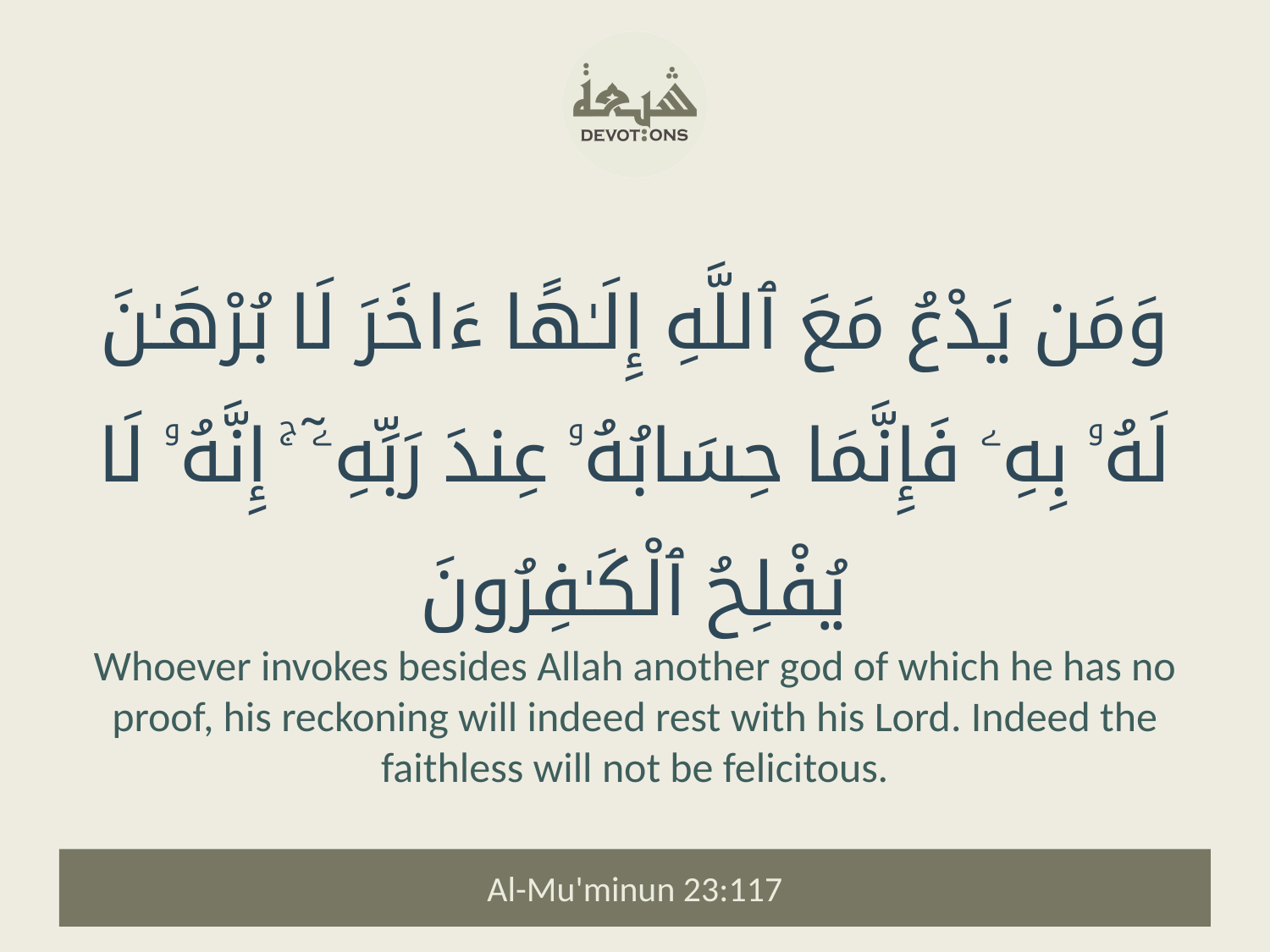

وَمَن يَدْعُ مَعَ ٱللَّهِ إِلَـٰهًا ءَاخَرَ لَا بُرْهَـٰنَ لَهُۥ بِهِۦ فَإِنَّمَا حِسَابُهُۥ عِندَ رَبِّهِۦٓ ۚ إِنَّهُۥ لَا يُفْلِحُ ٱلْكَـٰفِرُونَ
Whoever invokes besides Allah another god of which he has no proof, his reckoning will indeed rest with his Lord. Indeed the faithless will not be felicitous.
Al-Mu'minun 23:117